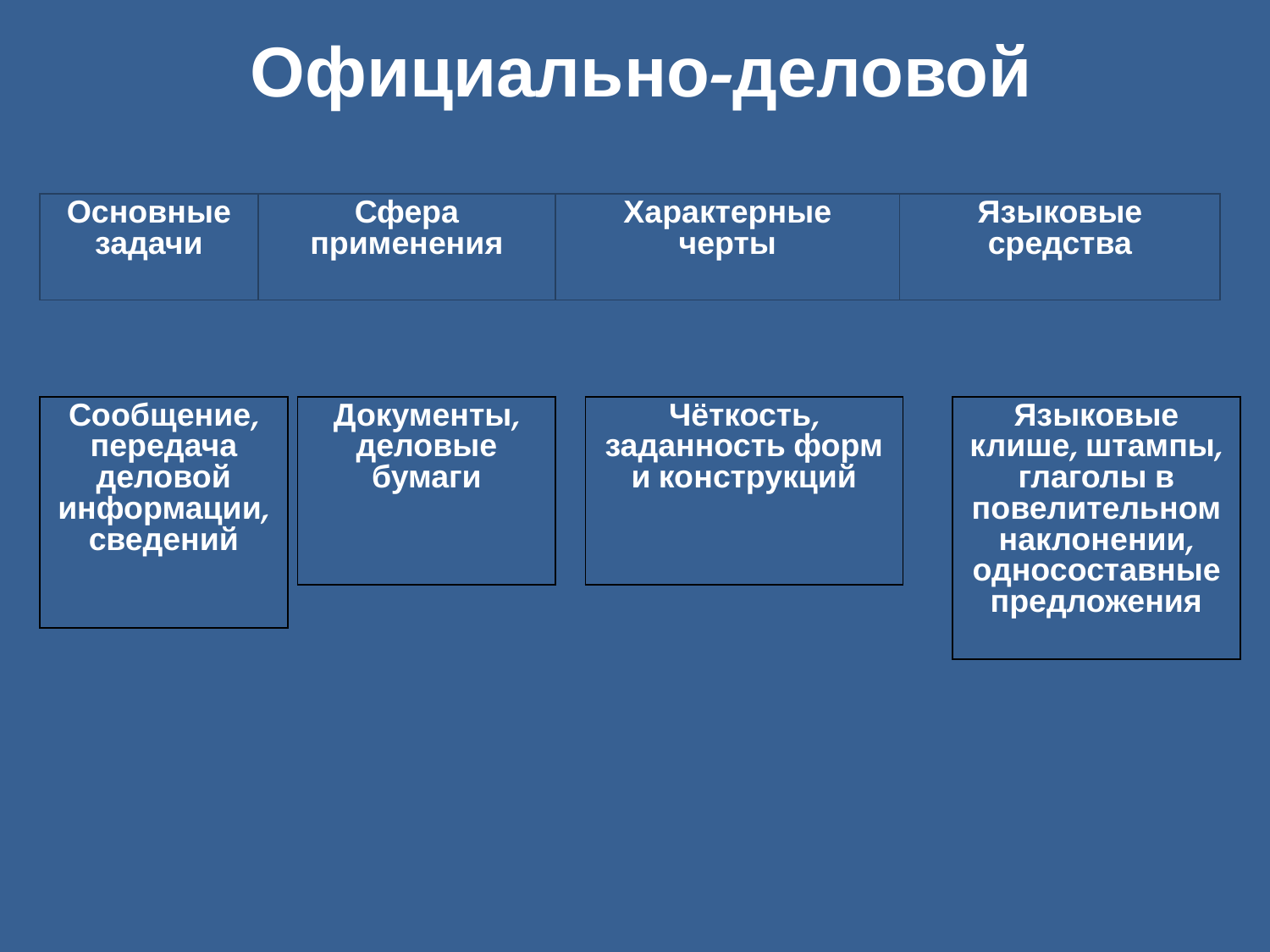

| Официально-деловой |
| --- |
| Основные задачи | Сфера применения | Характерные черты | Языковые средства |
| --- | --- | --- | --- |
| Сообщение, передача деловой информации, сведений |
| --- |
| Документы, деловые бумаги |
| --- |
| Чёткость, заданность форм и конструкций |
| --- |
| Языковые клише, штампы, глаголы в повелительном наклонении, односоставные предложения |
| --- |